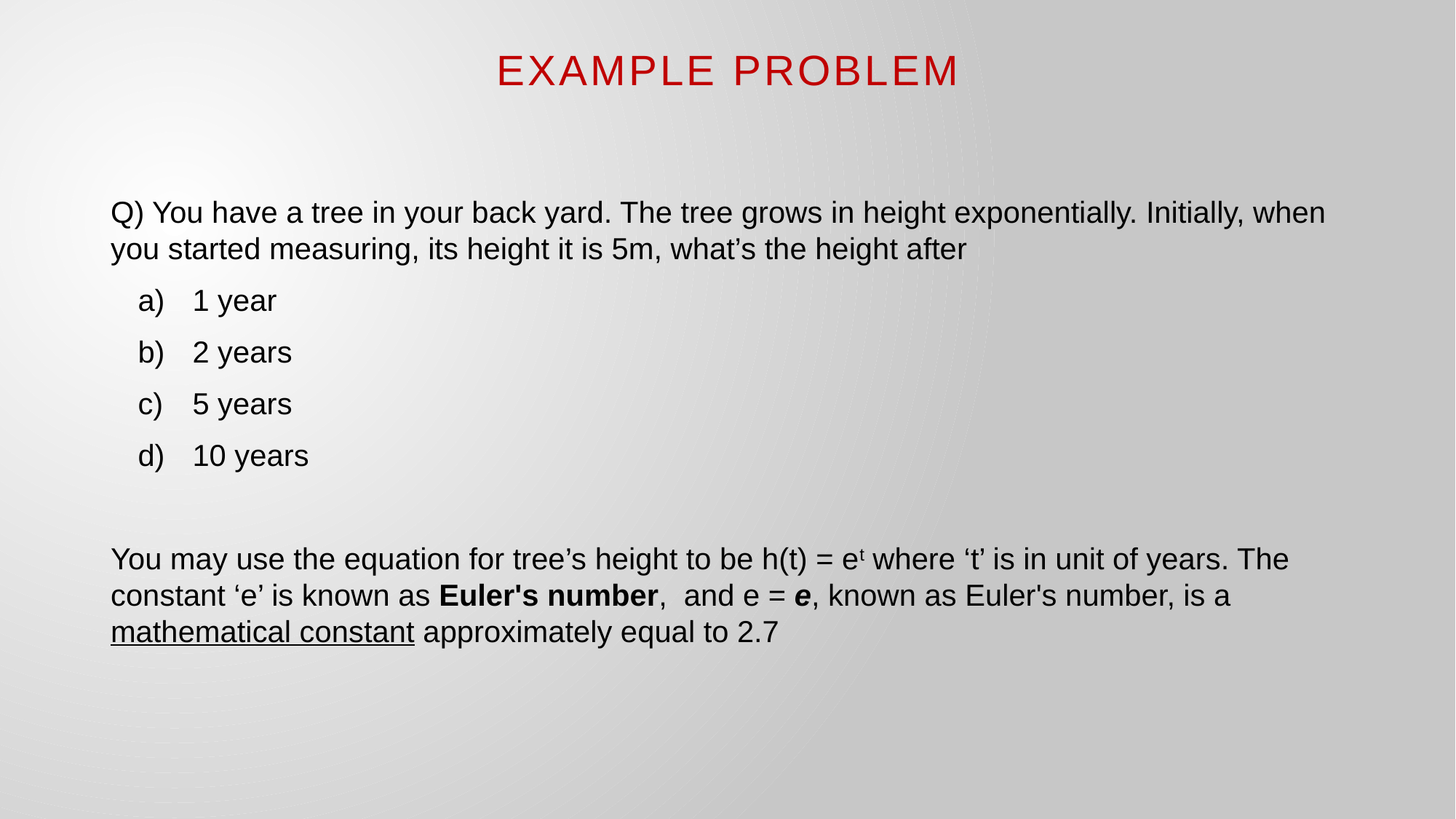

Example Problem
Q) You have a tree in your back yard. The tree grows in height exponentially. Initially, when you started measuring, its height it is 5m, what’s the height after
1 year
2 years
5 years
10 years

You may use the equation for tree’s height to be h(t) = et where ‘t’ is in unit of years. The constant ‘e’ is known as Euler's number,  and e = e, known as Euler's number, is a mathematical constant approximately equal to 2.7